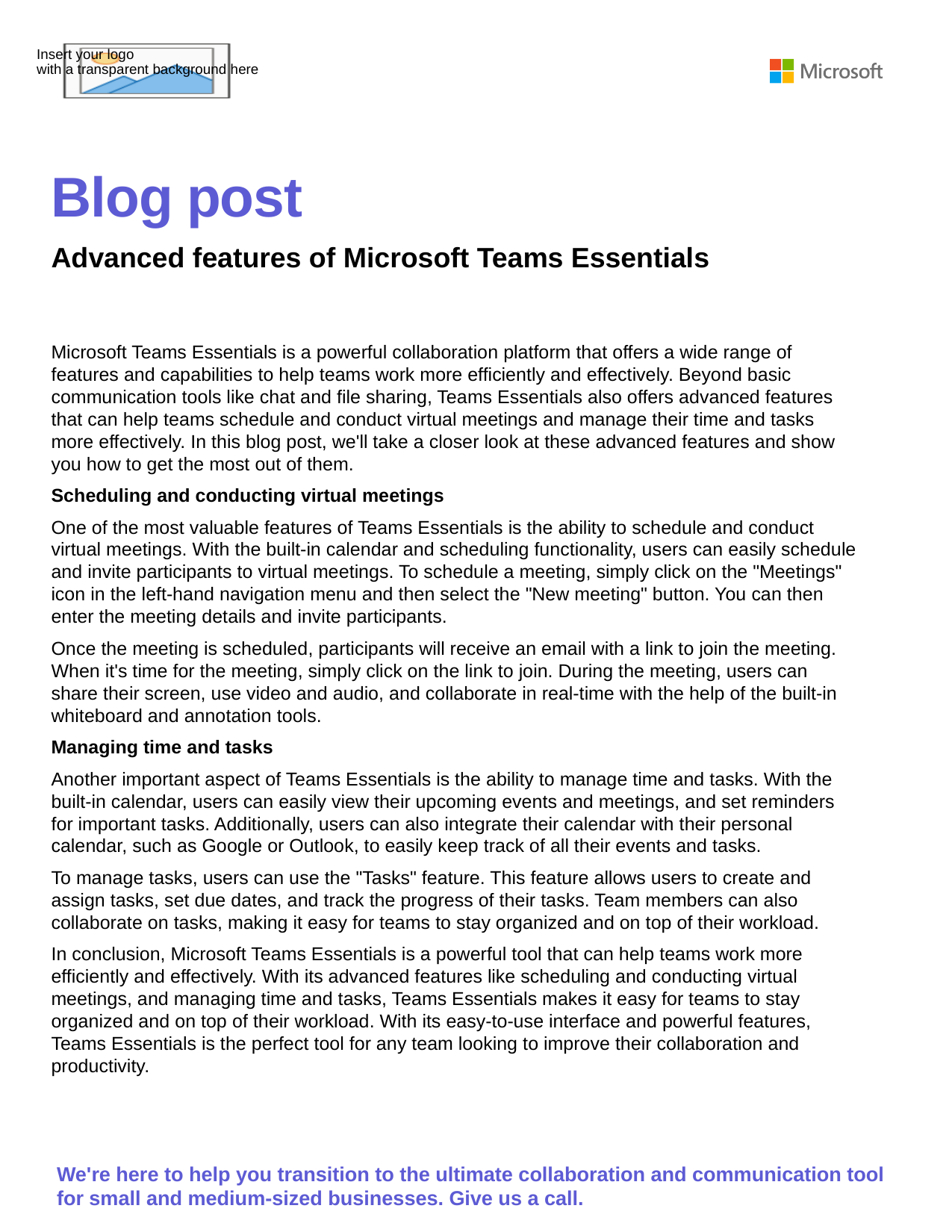

Blog post
Advanced features of Microsoft Teams Essentials

Microsoft Teams Essentials is a powerful collaboration platform that offers a wide range of features and capabilities to help teams work more efficiently and effectively. Beyond basic communication tools like chat and file sharing, Teams Essentials also offers advanced features that can help teams schedule and conduct virtual meetings and manage their time and tasks more effectively. In this blog post, we'll take a closer look at these advanced features and show you how to get the most out of them.
Scheduling and conducting virtual meetings
One of the most valuable features of Teams Essentials is the ability to schedule and conduct virtual meetings. With the built-in calendar and scheduling functionality, users can easily schedule and invite participants to virtual meetings. To schedule a meeting, simply click on the "Meetings" icon in the left-hand navigation menu and then select the "New meeting" button. You can then enter the meeting details and invite participants.
Once the meeting is scheduled, participants will receive an email with a link to join the meeting. When it's time for the meeting, simply click on the link to join. During the meeting, users can share their screen, use video and audio, and collaborate in real-time with the help of the built-in whiteboard and annotation tools.
Managing time and tasks
Another important aspect of Teams Essentials is the ability to manage time and tasks. With the built-in calendar, users can easily view their upcoming events and meetings, and set reminders for important tasks. Additionally, users can also integrate their calendar with their personal calendar, such as Google or Outlook, to easily keep track of all their events and tasks.
To manage tasks, users can use the "Tasks" feature. This feature allows users to create and assign tasks, set due dates, and track the progress of their tasks. Team members can also collaborate on tasks, making it easy for teams to stay organized and on top of their workload.
In conclusion, Microsoft Teams Essentials is a powerful tool that can help teams work more efficiently and effectively. With its advanced features like scheduling and conducting virtual meetings, and managing time and tasks, Teams Essentials makes it easy for teams to stay organized and on top of their workload. With its easy-to-use interface and powerful features, Teams Essentials is the perfect tool for any team looking to improve their collaboration and productivity.
We're here to help you transition to the ultimate collaboration and communication tool for small and medium-sized businesses. Give us a call.